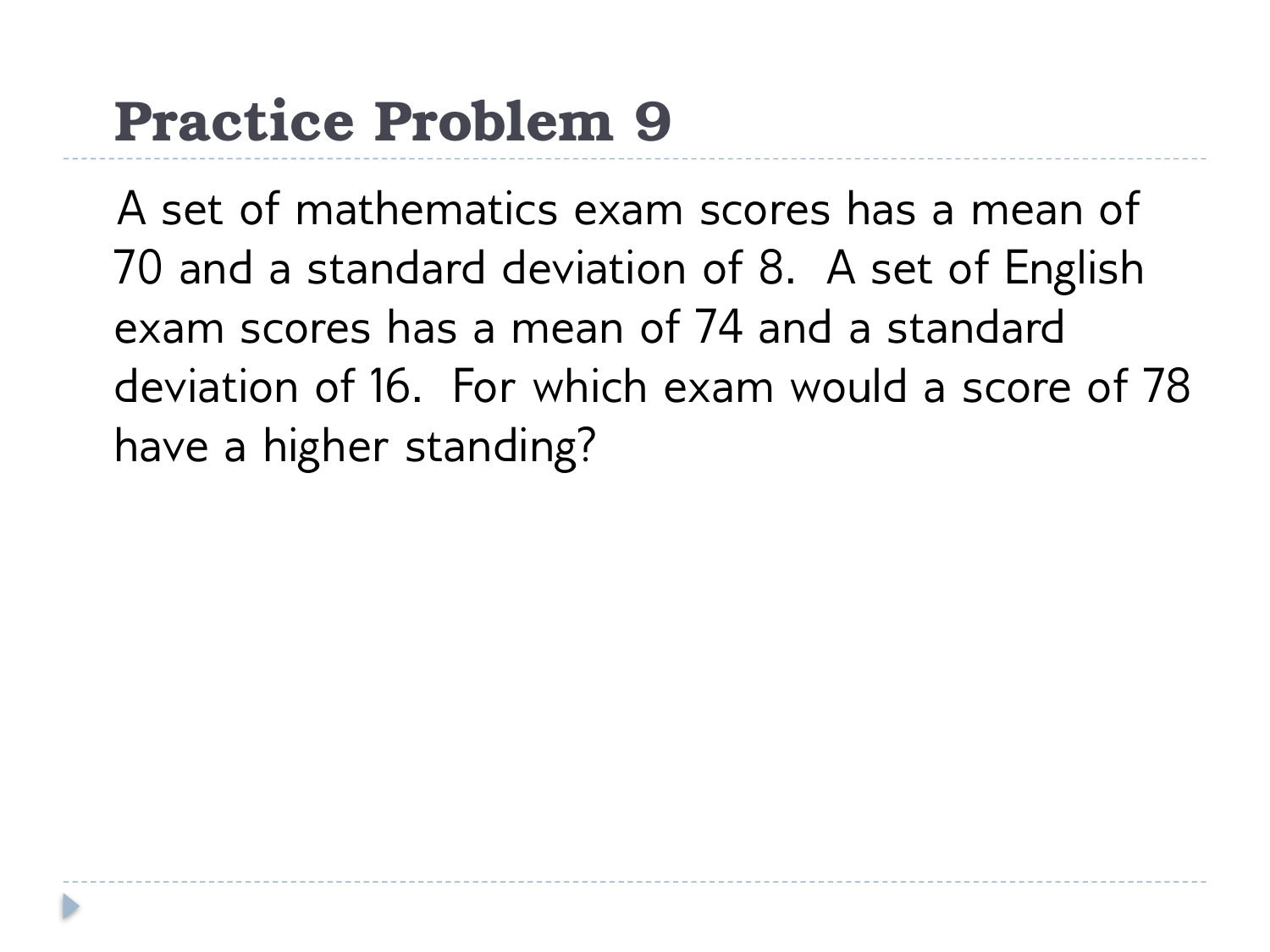

# Practice Problem 9
   A set of mathematics exam scores has a mean of 70 and a standard deviation of 8.  A set of English exam scores has a mean of 74 and a standard deviation of 16.  For which exam would a score of 78 have a higher standing?